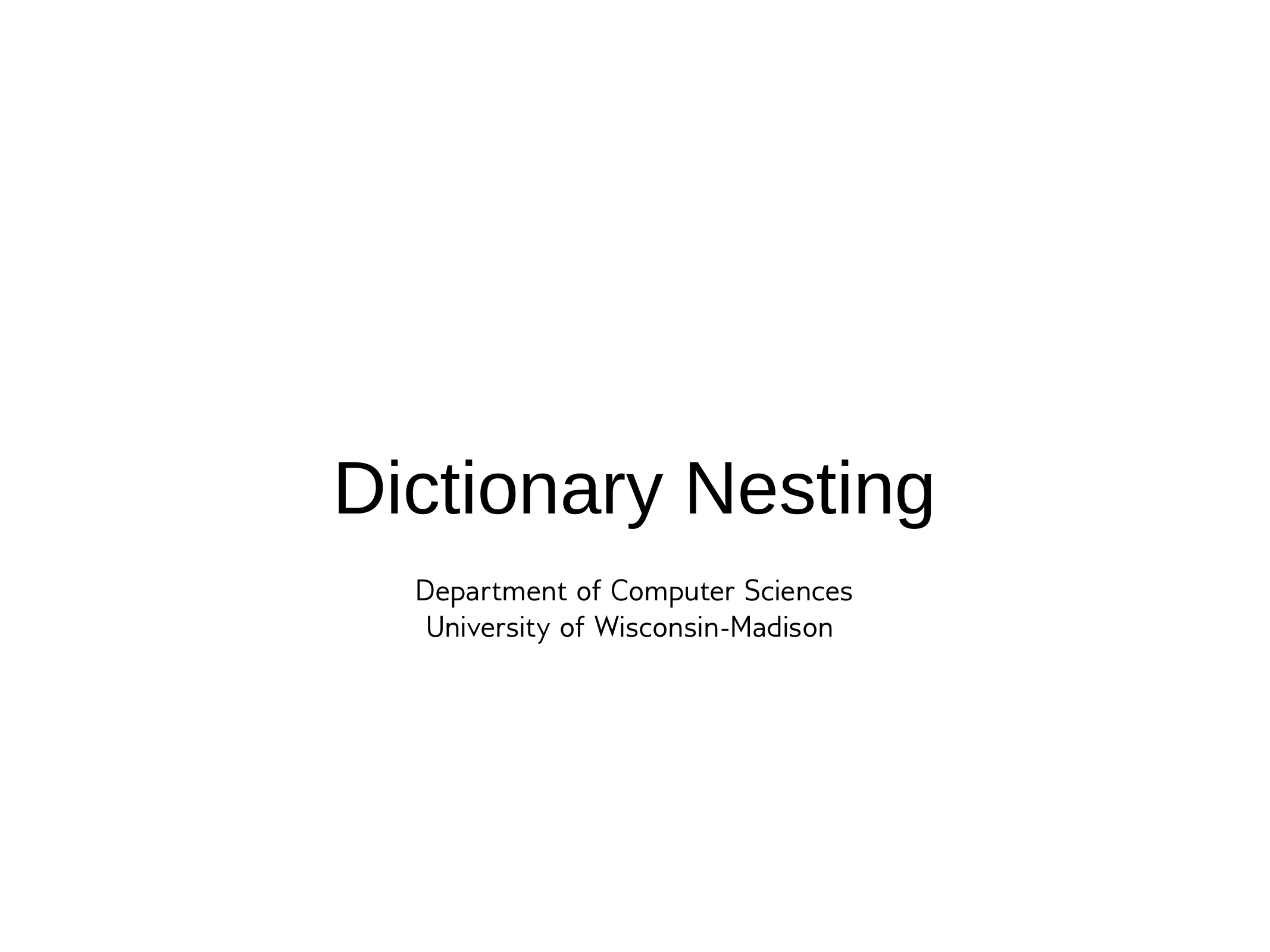

# Dictionary Nesting
Department of Computer Sciences
University of Wisconsin-Madison